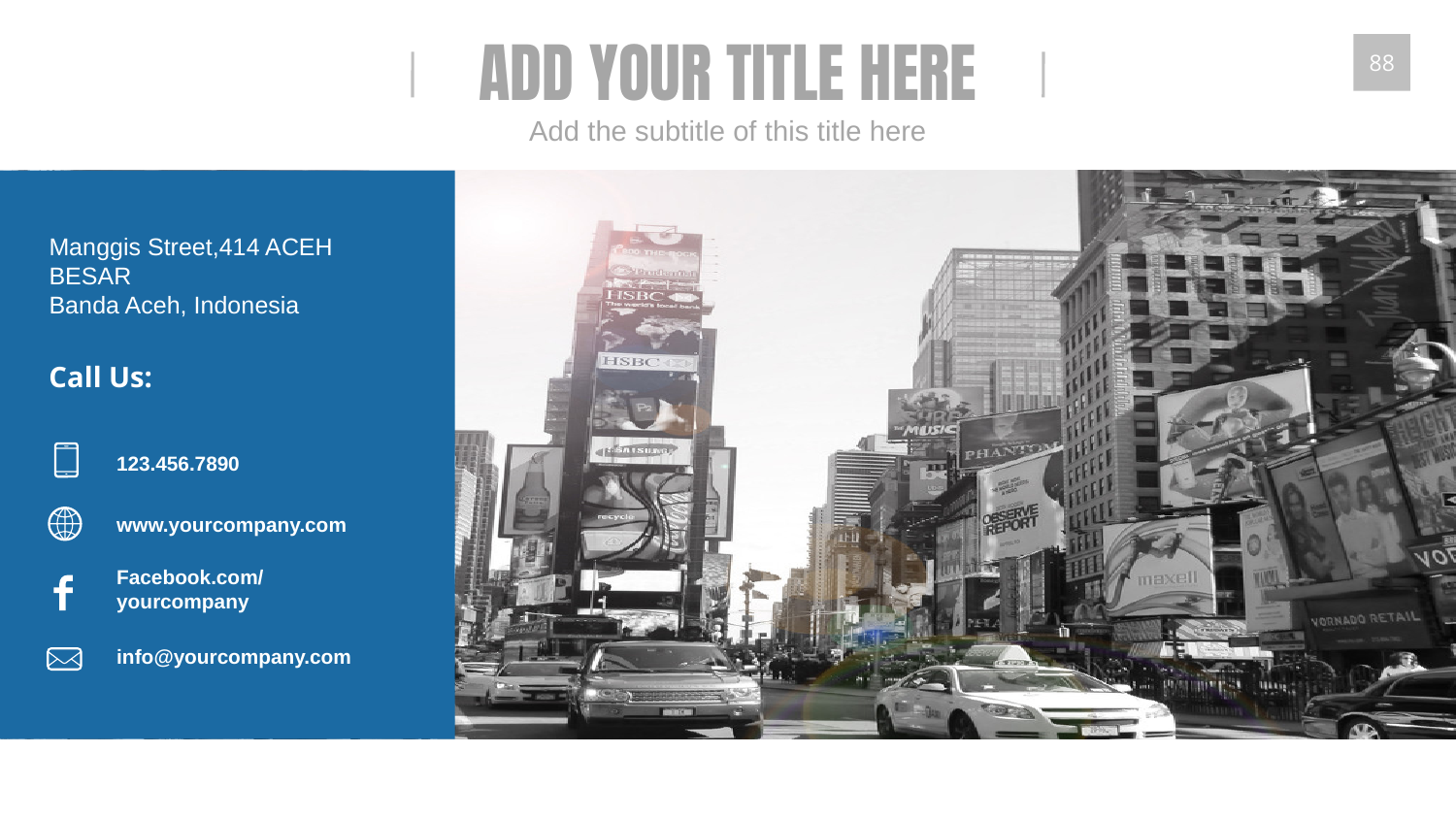

ADD YOUR TITLE HERE
Add the subtitle of this title here
88

Manggis Street,414 ACEH BESAR
Banda Aceh, Indonesia
Call Us:

123.456.7890
www.yourcompany.com

Facebook.com/yourcompany

info@yourcompany.com